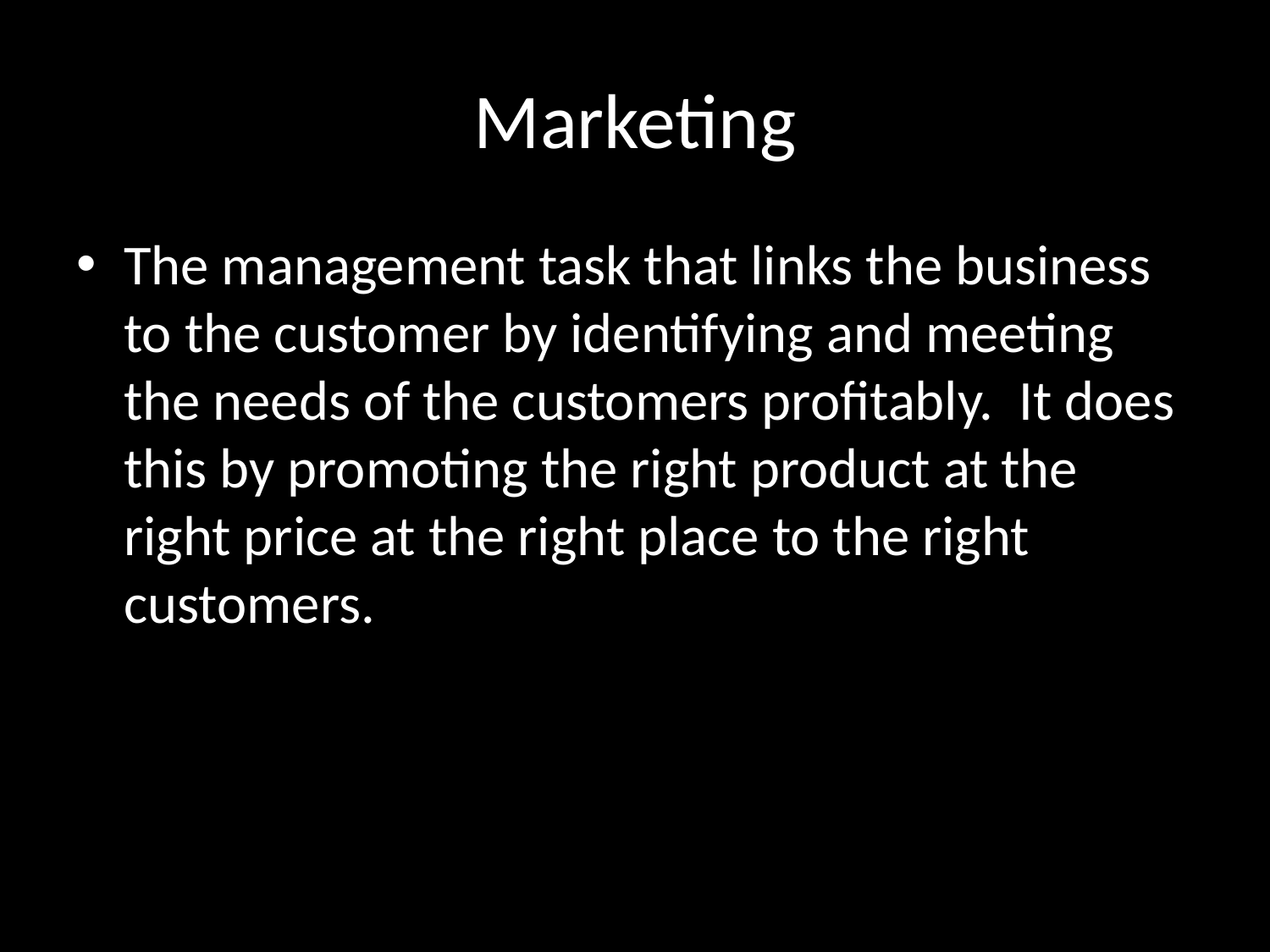

# Marketing
The management task that links the business to the customer by identifying and meeting the needs of the customers profitably.  It does this by promoting the right product at the right price at the right place to the right customers.